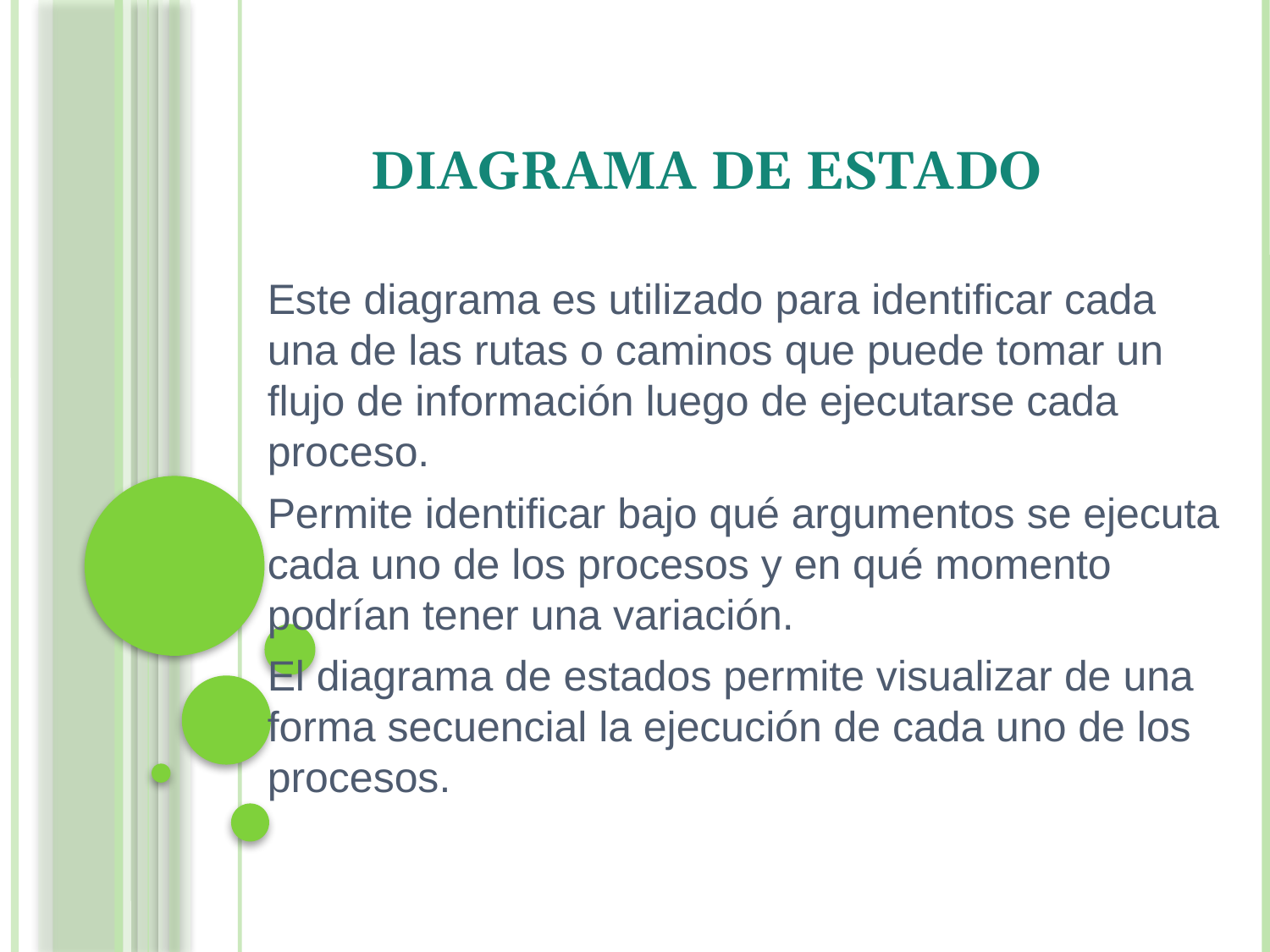

# DIAGRAMA DE ESTADO
Este diagrama es utilizado para identificar cada una de las rutas o caminos que puede tomar un flujo de información luego de ejecutarse cada proceso.
Permite identificar bajo qué argumentos se ejecuta cada uno de los procesos y en qué momento podrían tener una variación.
El diagrama de estados permite visualizar de una forma secuencial la ejecución de cada uno de los procesos.